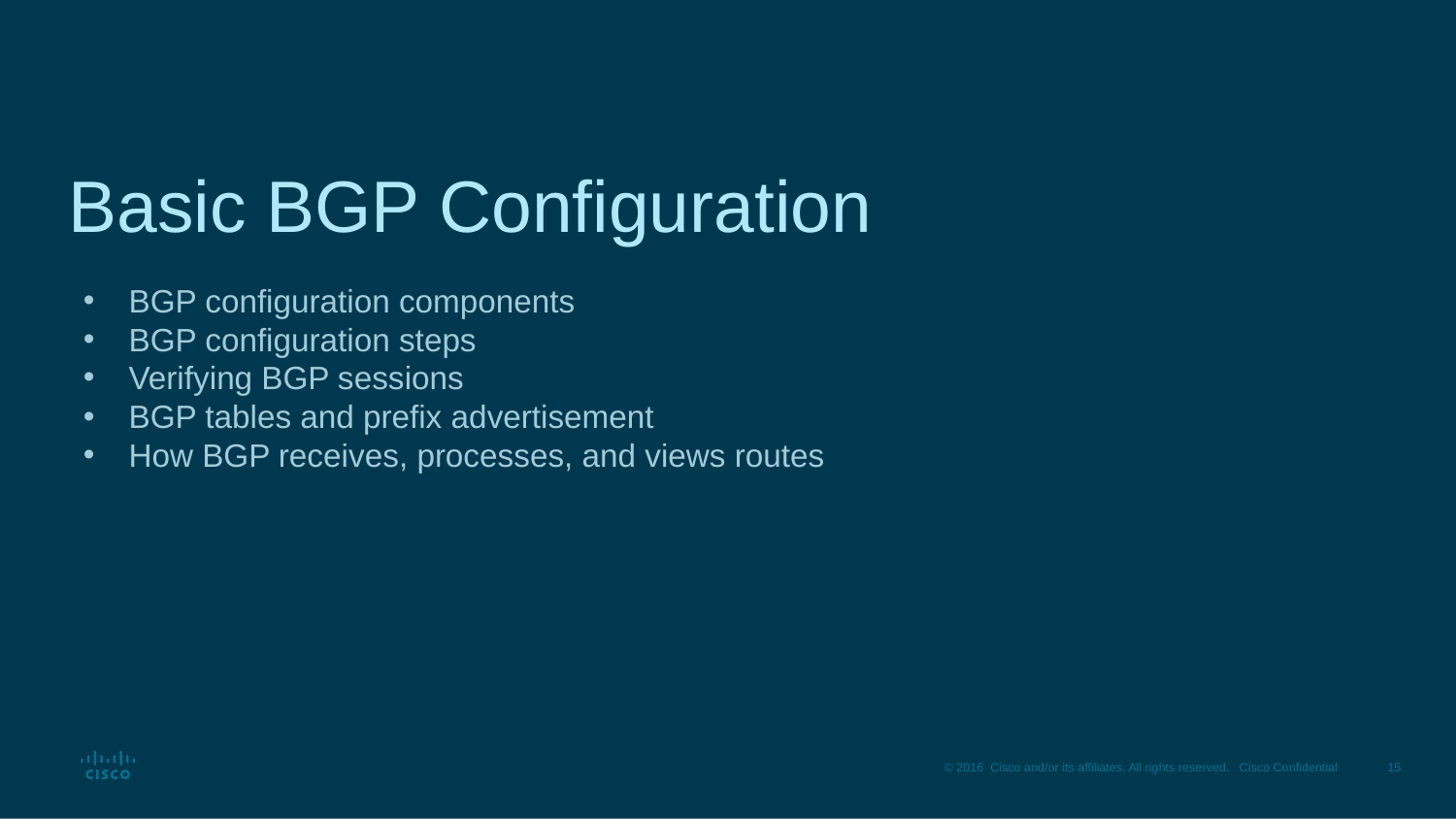

# Basic BGP Configuration
BGP configuration components
BGP configuration steps
Verifying BGP sessions
BGP tables and prefix advertisement
How BGP receives, processes, and views routes